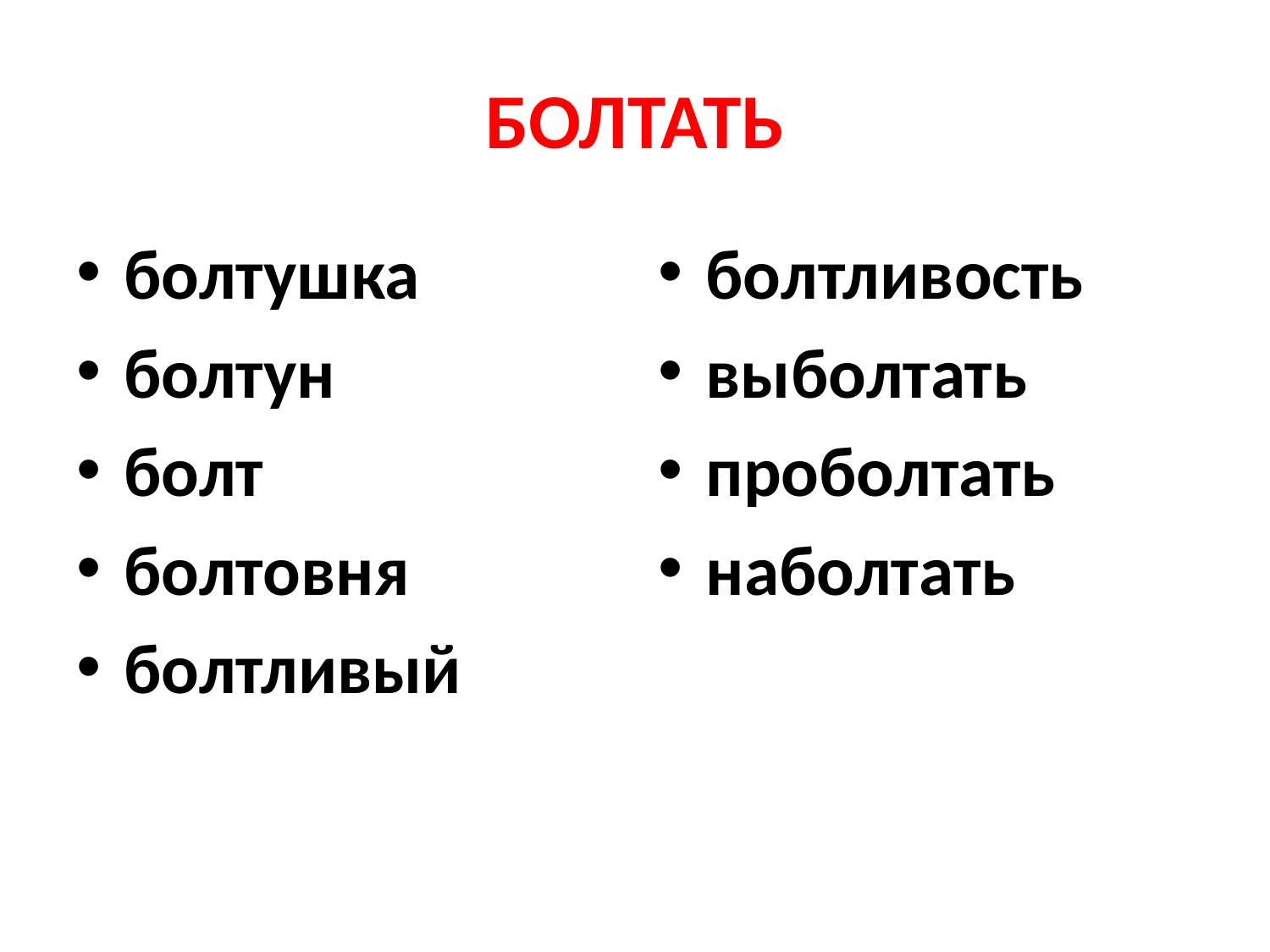

# БОЛТАТЬ
болтушка
болтун
болт
болтовня
болтливый
болтливость
выболтать
проболтать
наболтать